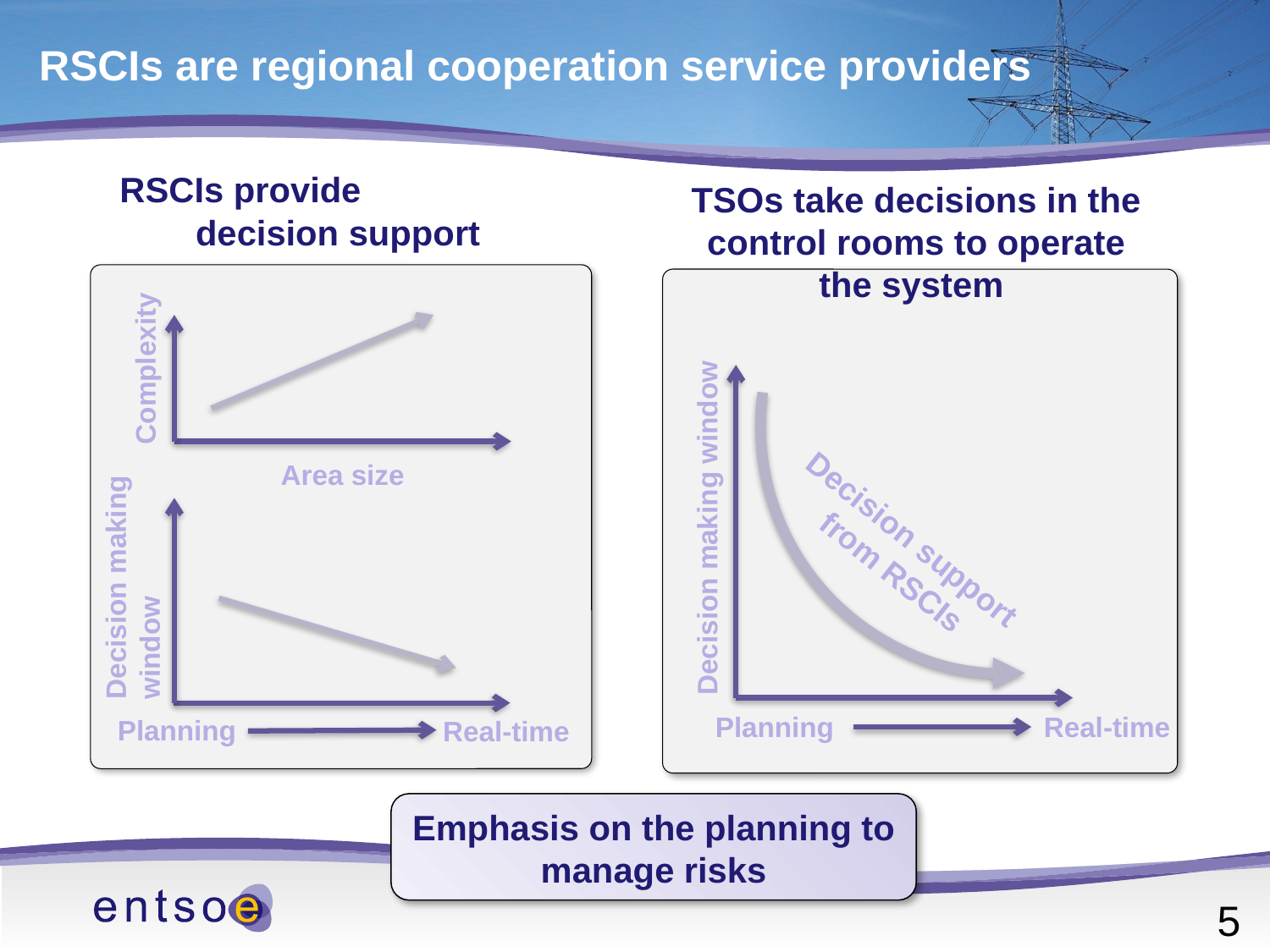

# RSCIs are regional cooperation service providers
RSCIs provide                      decision support
TSOs take decisions in the control rooms to operate the system

Complexity
Area size
Decision making window
Decision support
from RSCIs
Decision making window
Real-time
Planning
Planning
Real-time
Emphasis on the planning to manage risks
5